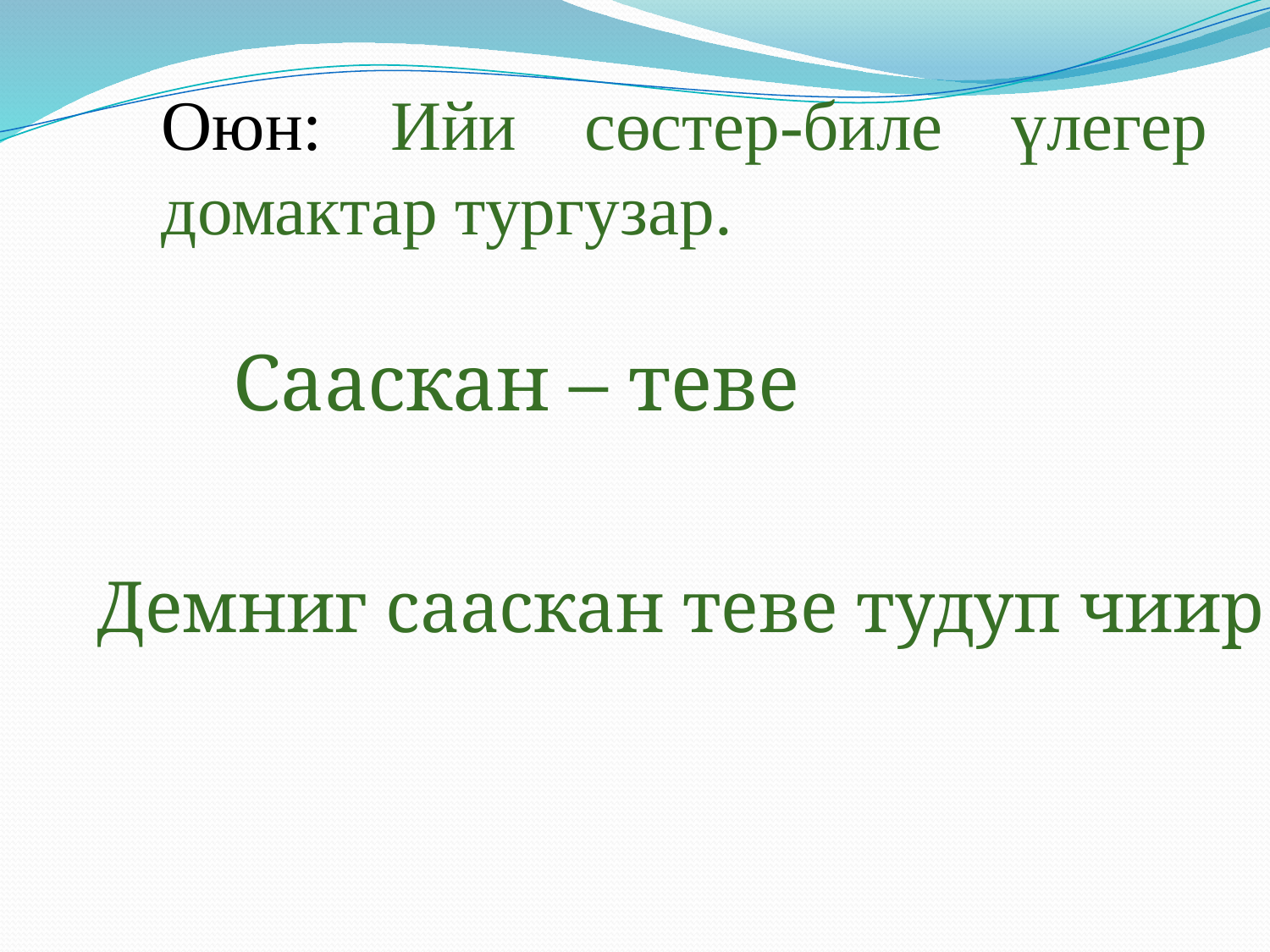

Оюн: Ийи сөстер-биле үлегер домактар тургузар.
Сааскан – теве
Демниг сааскан теве тудуп чиир